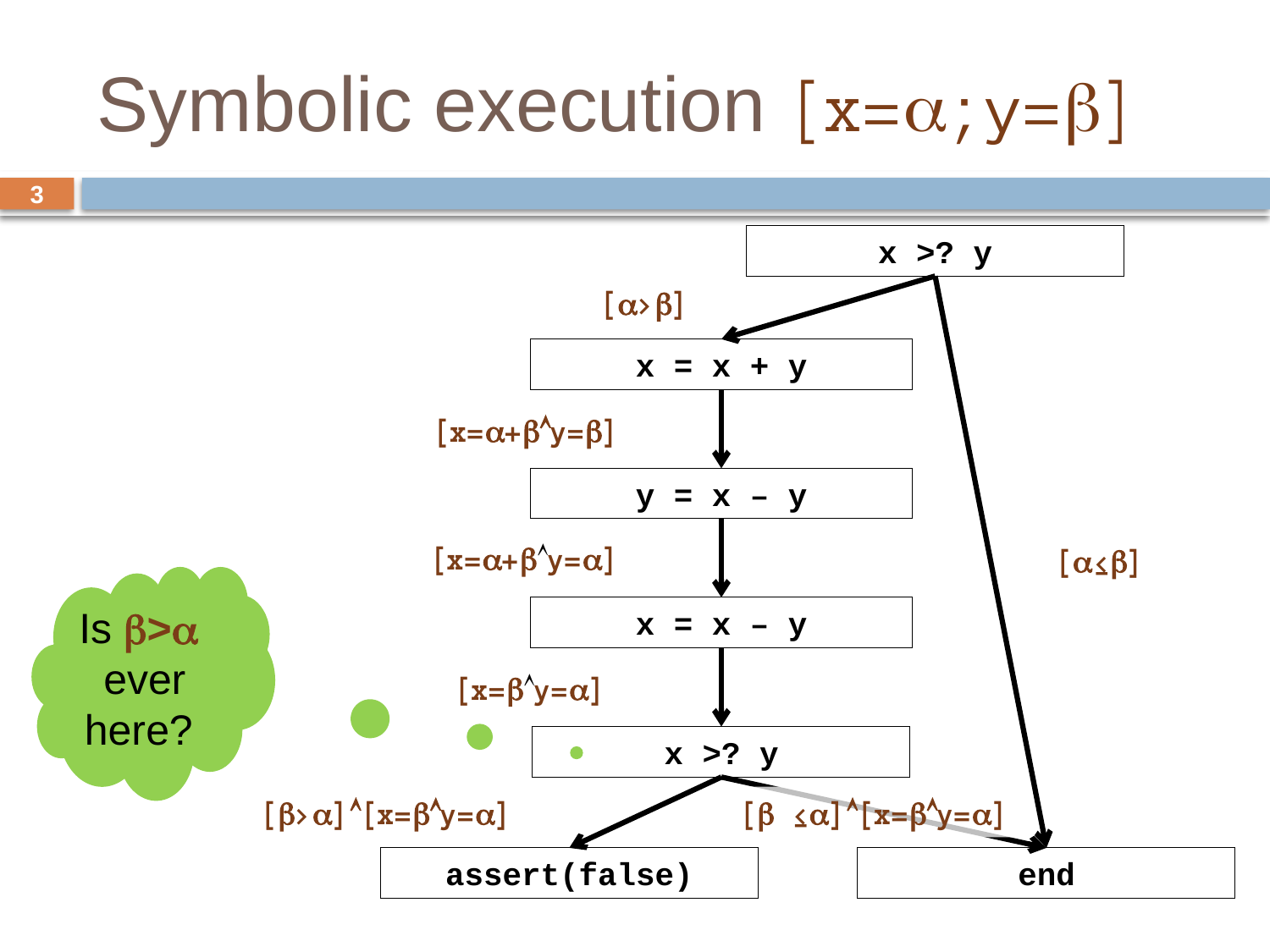

# Symbolic execution [x=α;y=β]
3
x >? y
[α>β]
x = x + y
[x=α+β∧y=β]
y = x – y
[α≤β]
[x=α+β∧y=α]
Is β>α
ever here?
x = x – y
[x=β∧y=α]
x >? y
[β>α]∧[x=β∧y=α]
[β ≤α]∧[x=β∧y=α]
assert(false)
end